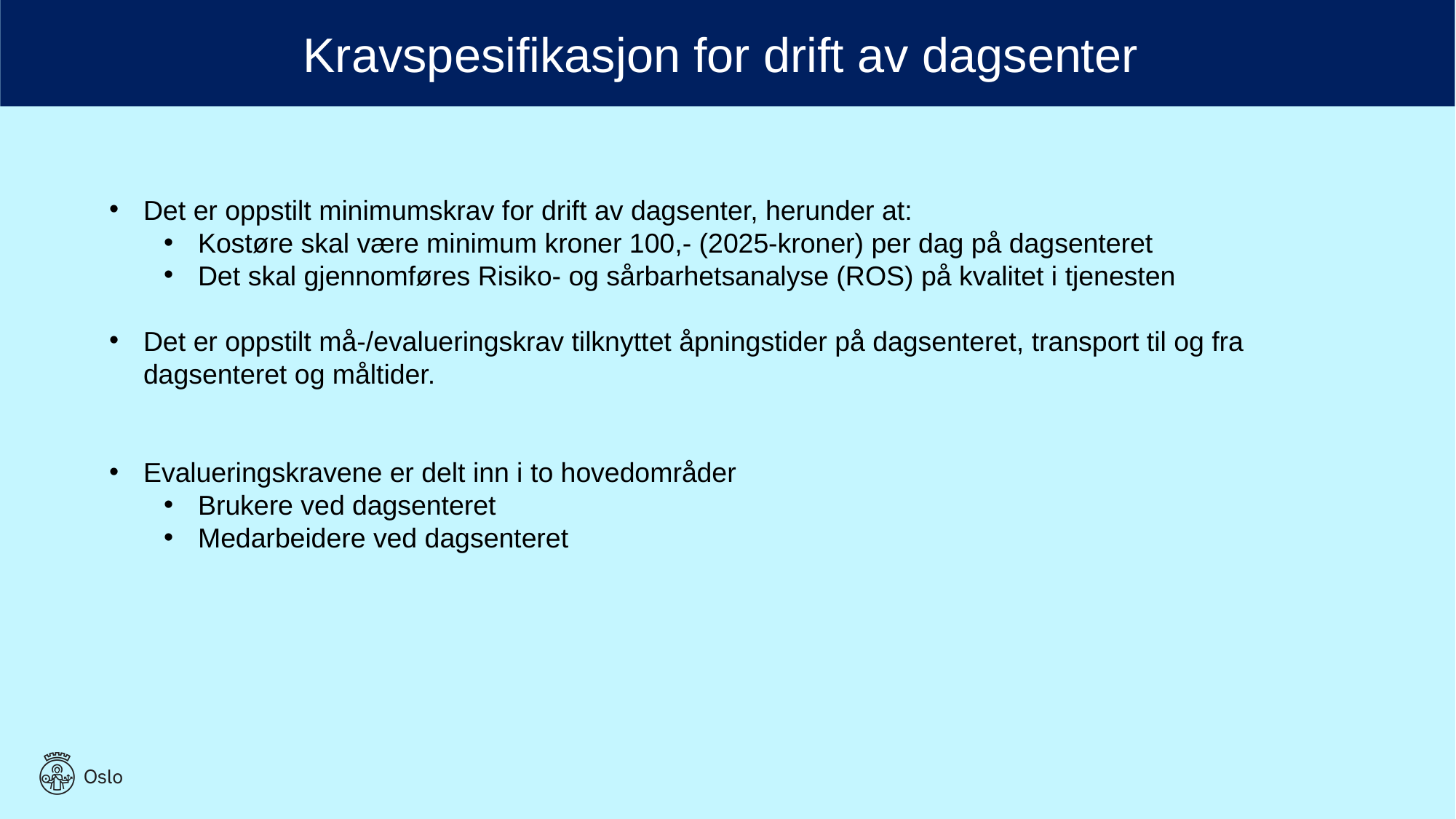

Kravspesifikasjon for drift av dagsenter
Det er oppstilt minimumskrav for drift av dagsenter, herunder at:
Kostøre skal være minimum kroner 100,- (2025-kroner) per dag på dagsenteret
Det skal gjennomføres Risiko- og sårbarhetsanalyse (ROS) på kvalitet i tjenesten

Det er oppstilt må-/evalueringskrav tilknyttet åpningstider på dagsenteret, transport til og fra dagsenteret og måltider.

Evalueringskravene er delt inn i to hovedområder
Brukere ved dagsenteret
Medarbeidere ved dagsenteret